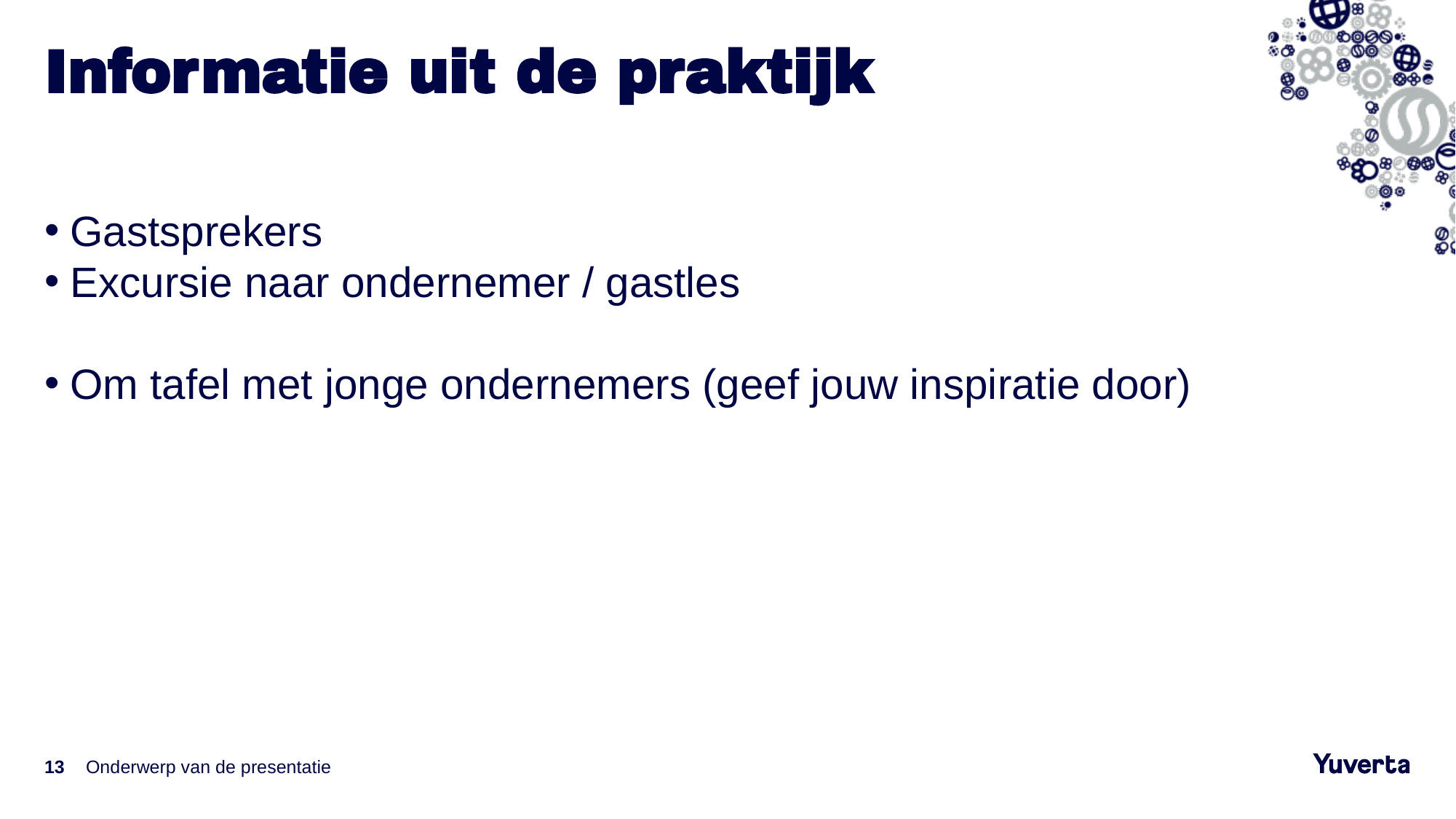

# Informatie uit de praktijk
Gastsprekers
Excursie naar ondernemer / gastles
Om tafel met jonge ondernemers (geef jouw inspiratie door)
13
Onderwerp van de presentatie
1-2-2023